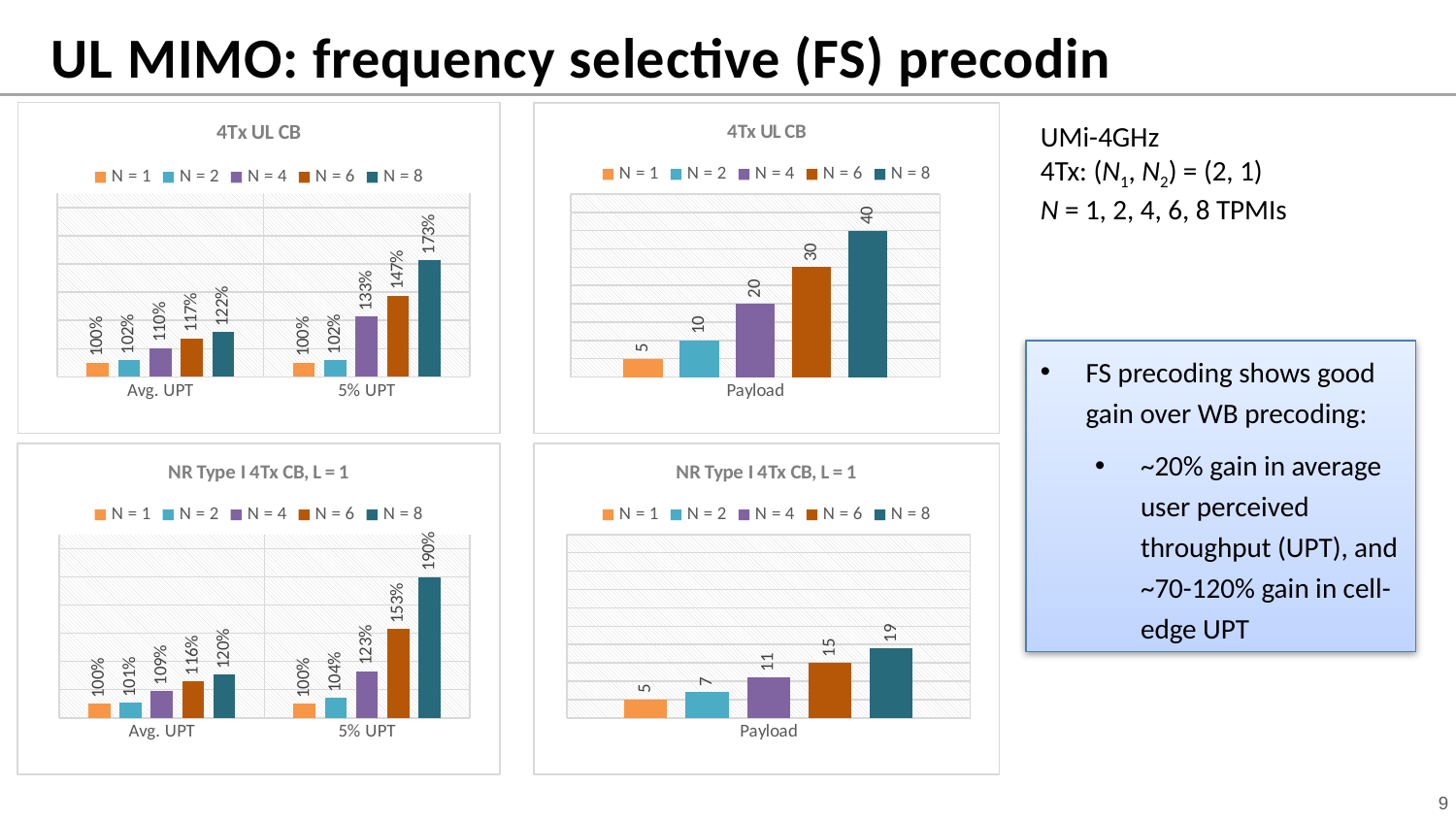

# UL MIMO: frequency selective (FS) precoding

### Chart: 4Tx UL CB

| Category | N = 1 | N = 2 | N = 4 | N = 6 | N = 8 |
|---|---|---|---|---|---|
| Avg. UPT | 1.0 | 1.0202964152734175 | 1.1024311893115282 | 1.1715704168796088 | 1.2165072643644594 |
| 5% UPT | 1.0 | 1.0198198198198196 | 1.326126126126126 | 1.4738738738738737 | 1.7279279279279278 |

### Chart: 4Tx UL CB

| Category | N = 1 | N = 2 | N = 4 | N = 6 | N = 8 |
|---|---|---|---|---|---|
| Payload | 5.0 | 10.0 | 20.0 | 30.0 | 40.0 |
UMi-4GHz
4Tx: (N1, N2) = (2, 1)
N = 1, 2, 4, 6, 8 TPMIs
FS precoding shows good gain over WB precoding:
~20% gain in average user perceived throughput (UPT), and ~70-120% gain in cell-edge UPT

### Chart: NR Type I 4Tx CB, L = 1

| Category | N = 1 | N = 2 | N = 4 | N = 6 | N = 8 |
|---|---|---|---|---|---|
| Avg. UPT | 1.0 | 1.0064030858244937 | 1.0908775313404049 | 1.159228543876567 | 1.204628736740598 |
| 5% UPT | 1.0 | 1.041407867494824 | 1.2318840579710144 | 1.5300207039337475 | 1.8964803312629401 |

### Chart: NR Type I 4Tx CB, L = 1

| Category | N = 1 | N = 2 | N = 4 | N = 6 | N = 8 |
|---|---|---|---|---|---|
| Payload | 5.0 | 7.0 | 11.0 | 15.0 | 19.0 |